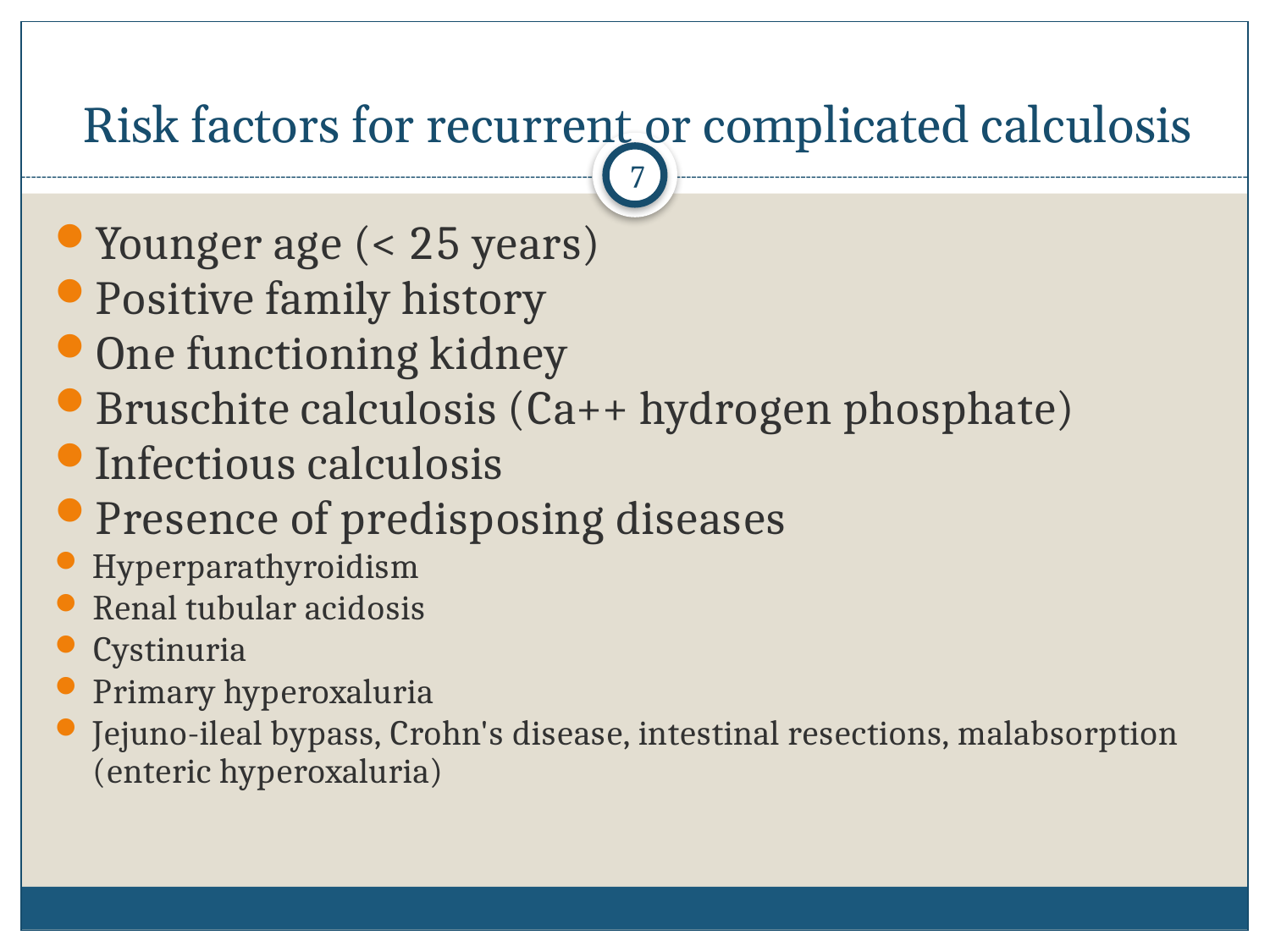

# Risk factors for recurrent or complicated calculosis
7
Younger age (< 25 years)
Positive family history
One functioning kidney
Bruschite calculosis (Ca++ hydrogen phosphate)
Infectious calculosis
Presence of predisposing diseases
Hyperparathyroidism
Renal tubular acidosis
Cystinuria
Primary hyperoxaluria
Jejuno-ileal bypass, Crohn's disease, intestinal resections, malabsorption (enteric hyperoxaluria)